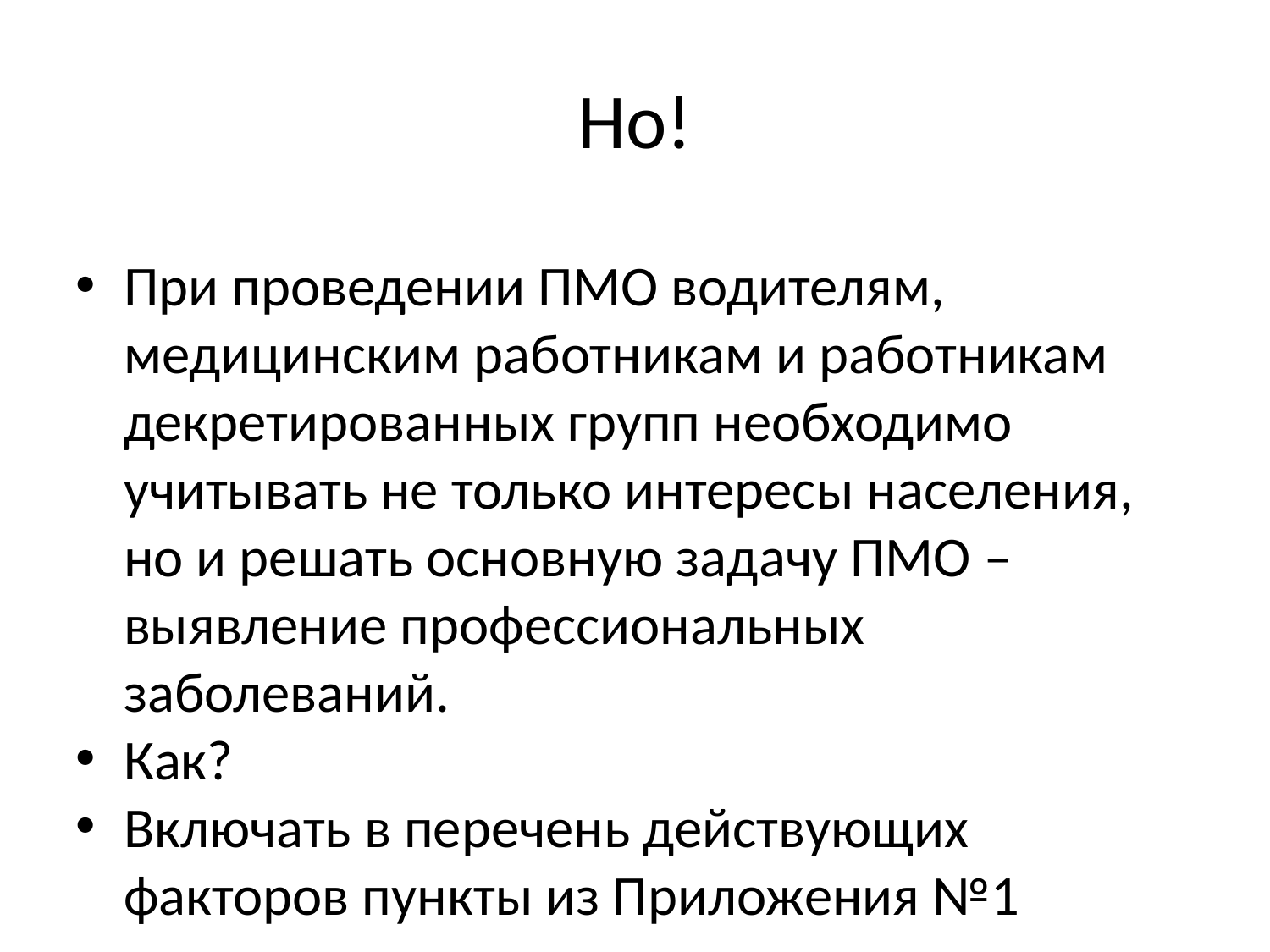

Но!
При проведении ПМО водителям, медицинским работникам и работникам декретированных групп необходимо учитывать не только интересы населения, но и решать основную задачу ПМО – выявление профессиональных заболеваний.
Как?
Включать в перечень действующих факторов пункты из Приложения №1